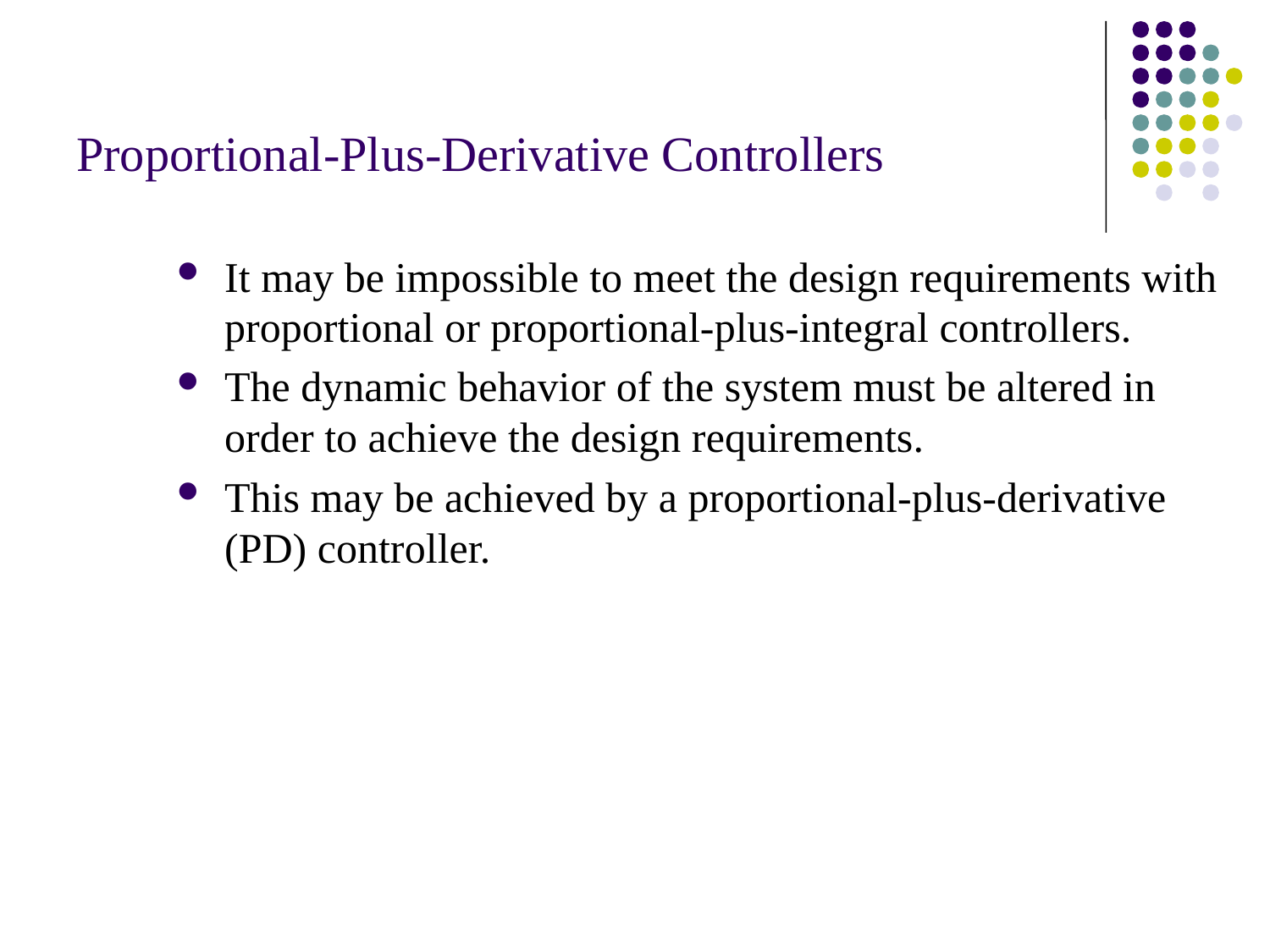

# Proportional-Plus-Derivative Controllers
It may be impossible to meet the design requirements with proportional or proportional-plus-integral controllers.
The dynamic behavior of the system must be altered in order to achieve the design requirements.
This may be achieved by a proportional-plus-derivative (PD) controller.